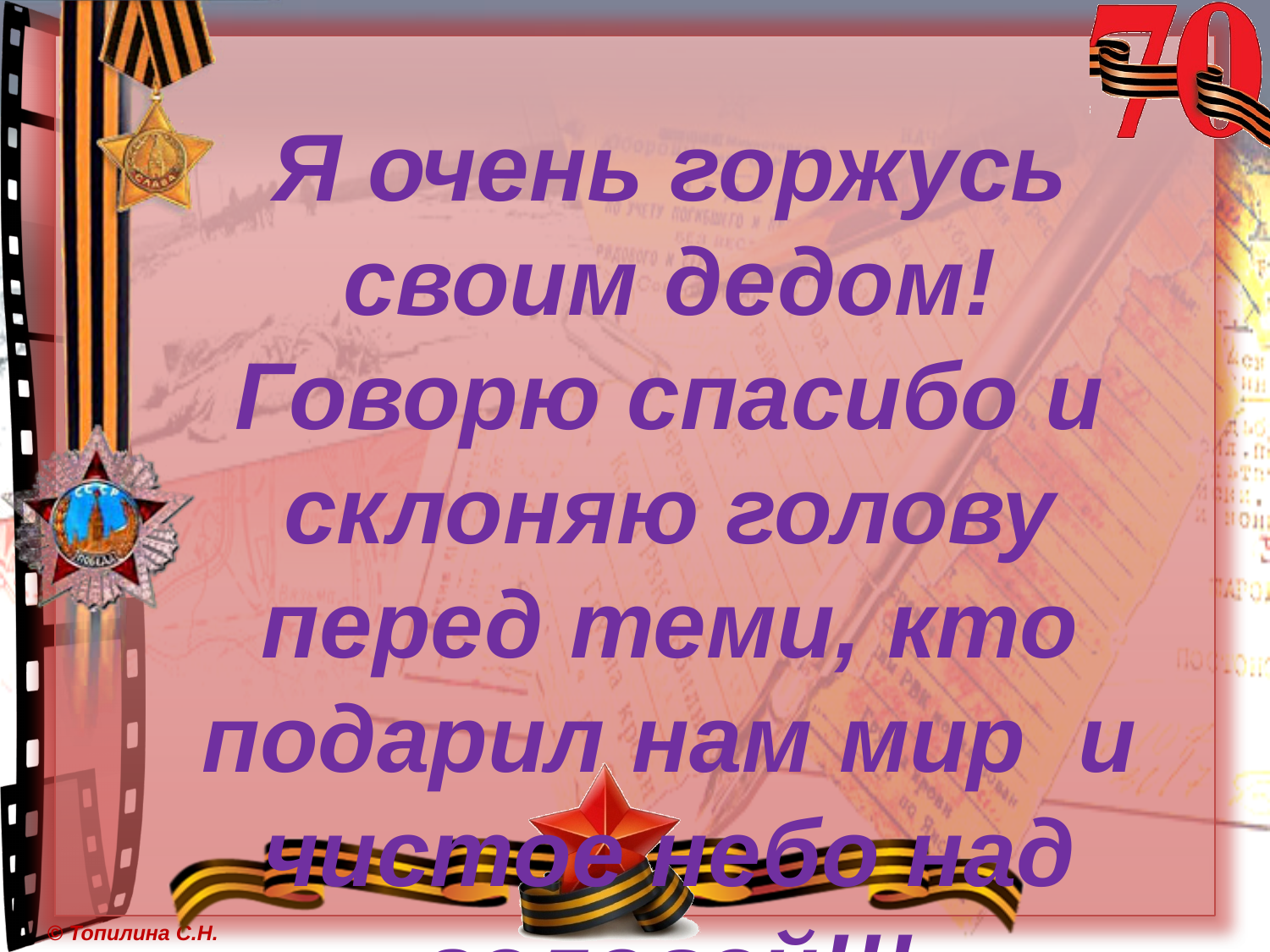

Я очень горжусь своим дедом! Говорю спасибо и склоняю голову перед теми, кто подарил нам мир  и чистое небо над головой!!!